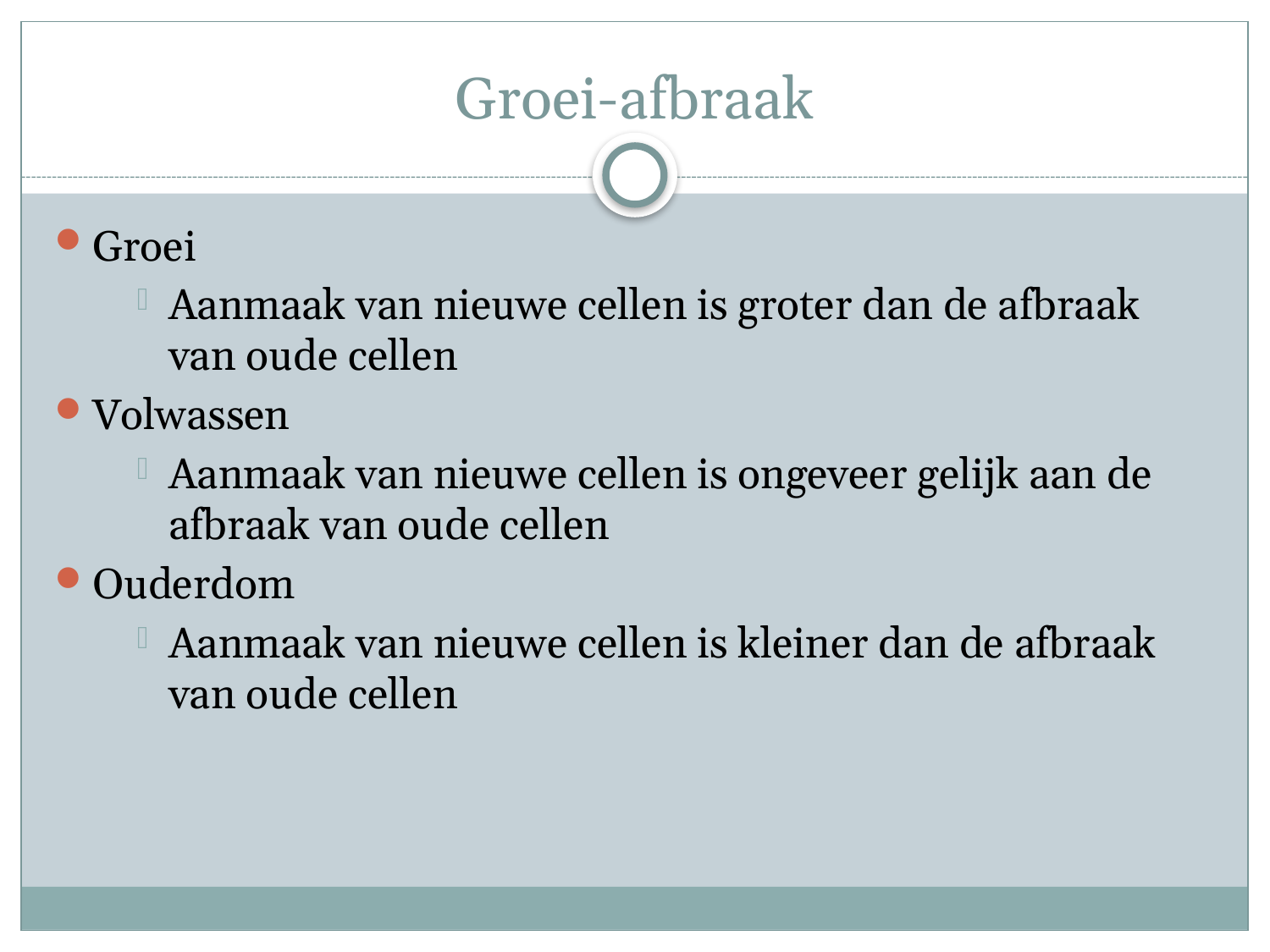

# Groei-afbraak
Groei
Aanmaak van nieuwe cellen is groter dan de afbraak van oude cellen
Volwassen
Aanmaak van nieuwe cellen is ongeveer gelijk aan de afbraak van oude cellen
Ouderdom
Aanmaak van nieuwe cellen is kleiner dan de afbraak van oude cellen